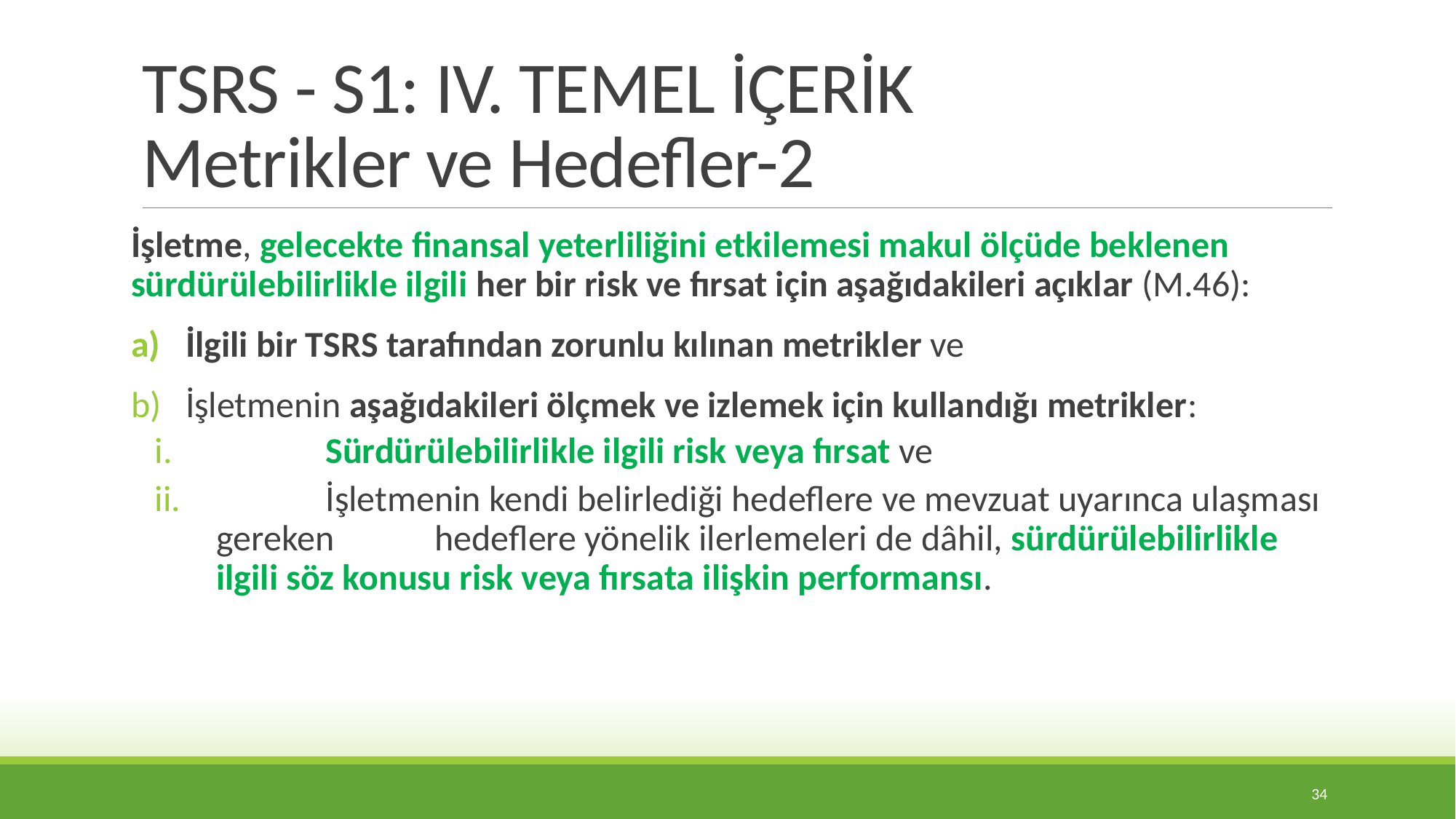

# TSRS - S1: IV. TEMEL İÇERİK Metrikler ve Hedefler-2
İşletme, gelecekte finansal yeterliliğini etkilemesi makul ölçüde beklenen sürdürülebilirlikle ilgili her bir risk ve fırsat için aşağıdakileri açıklar (M.46):
İlgili bir TSRS tarafından zorunlu kılınan metrikler ve
İşletmenin aşağıdakileri ölçmek ve izlemek için kullandığı metrikler:
	Sürdürülebilirlikle ilgili risk veya fırsat ve
	İşletmenin kendi belirlediği hedeflere ve mevzuat uyarınca ulaşması gereken 	hedeflere yönelik ilerlemeleri de dâhil, sürdürülebilirlikle ilgili söz konusu risk veya fırsata ilişkin performansı.
34